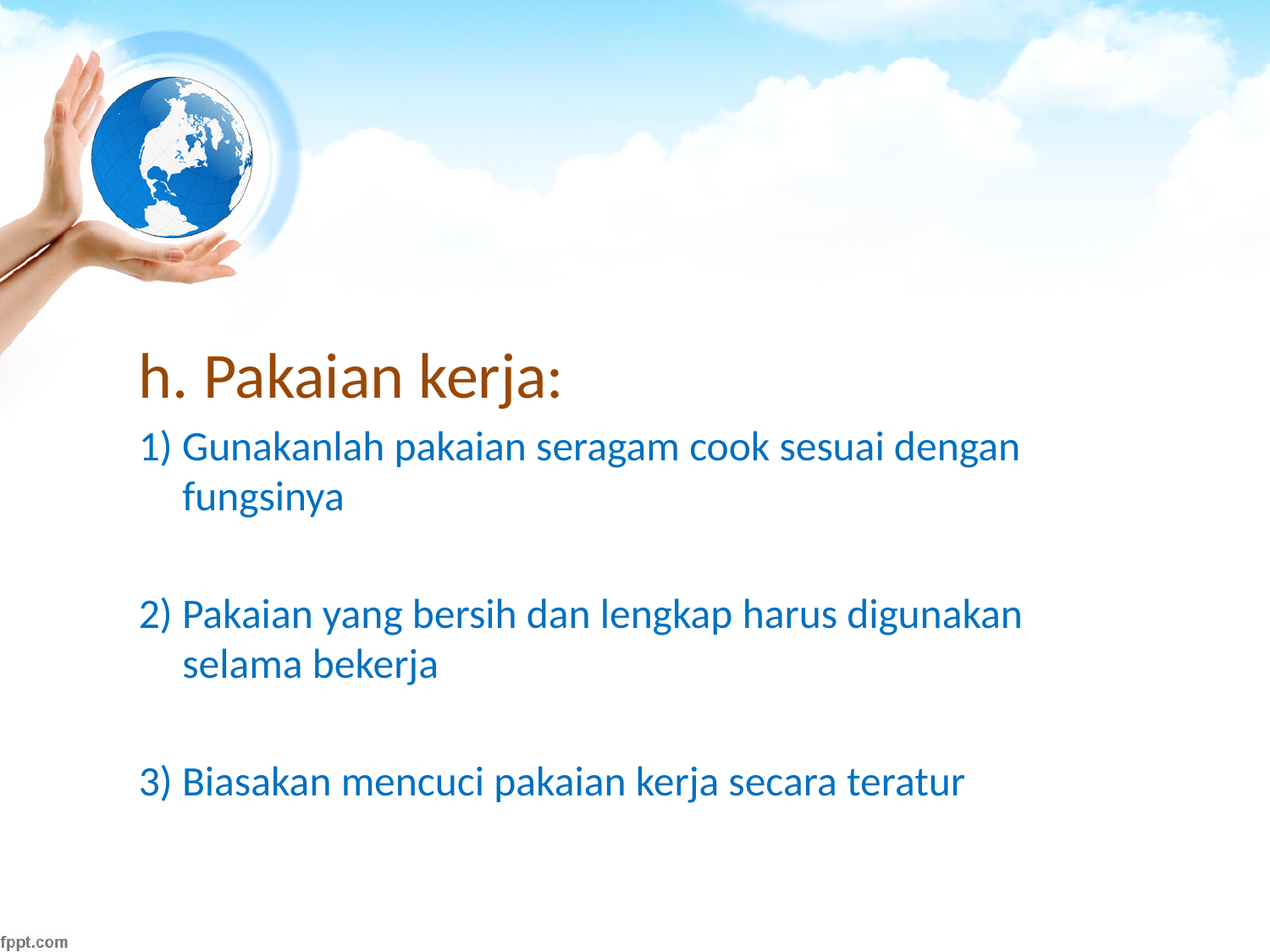

#

h. Pakaian kerja:
1) Gunakanlah pakaian seragam cook sesuai dengan fungsinya

2) Pakaian yang bersih dan lengkap harus digunakan selama bekerja

3) Biasakan mencuci pakaian kerja secara teratur